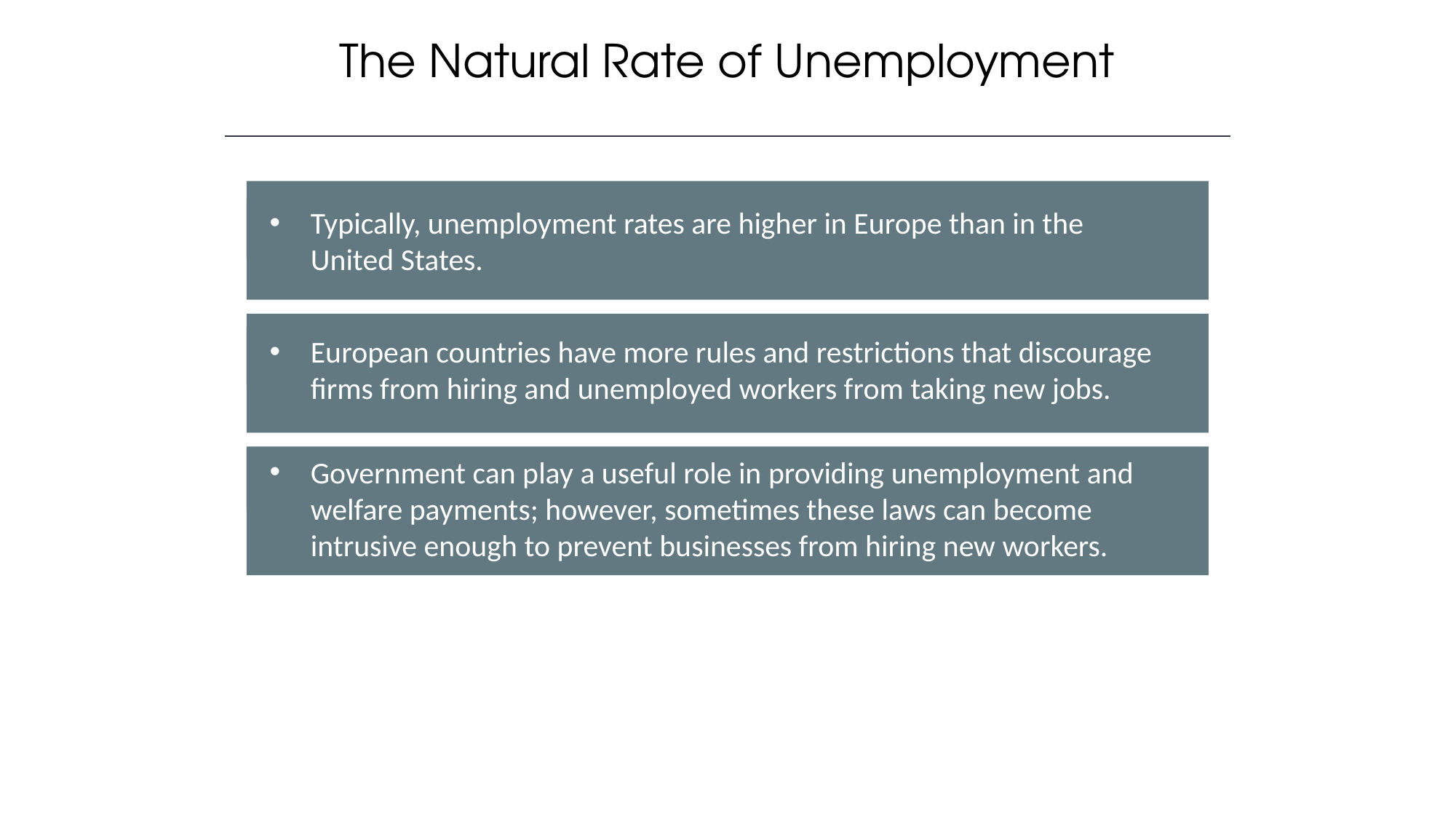

The Natural Rate of Unemployment

Typically, unemployment rates are higher in Europe than in the United States.

European countries have more rules and restrictions that discourage firms from hiring and unemployed workers from taking new jobs.

Government can play a useful role in providing unemployment and welfare payments; however, sometimes these laws can become intrusive enough to prevent businesses from hiring new workers.